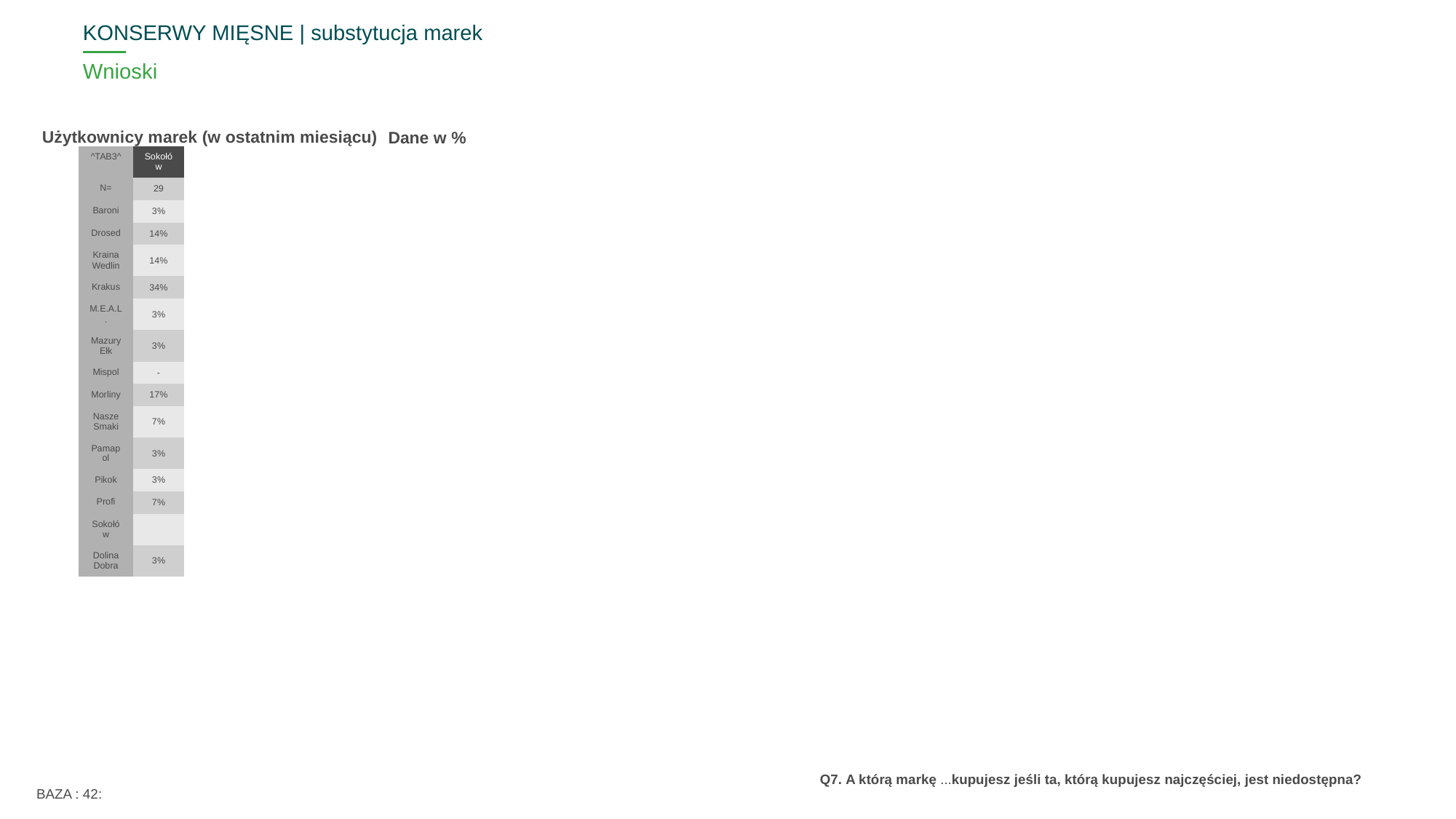

KONSERWY MIĘSNE | substytucja marek
# Wnioski
Użytkownicy marek (w ostatnim miesiącu)
Dane w %
| ^TAB3^ | Sokołów |
| --- | --- |
| N= | 29 |
| Baroni | 3% |
| Drosed | 14% |
| Kraina Wedlin | 14% |
| Krakus | 34% |
| M.E.A.L. | 3% |
| Mazury Ełk | 3% |
| Mispol | - |
| Morliny | 17% |
| Nasze Smaki | 7% |
| Pamapol | 3% |
| Pikok | 3% |
| Profi | 7% |
| Sokołów |  |
| Dolina Dobra | 3% |

BAZA : 42:
Q7. A którą markę ...kupujesz jeśli ta, którą kupujesz najczęściej, jest niedostępna?